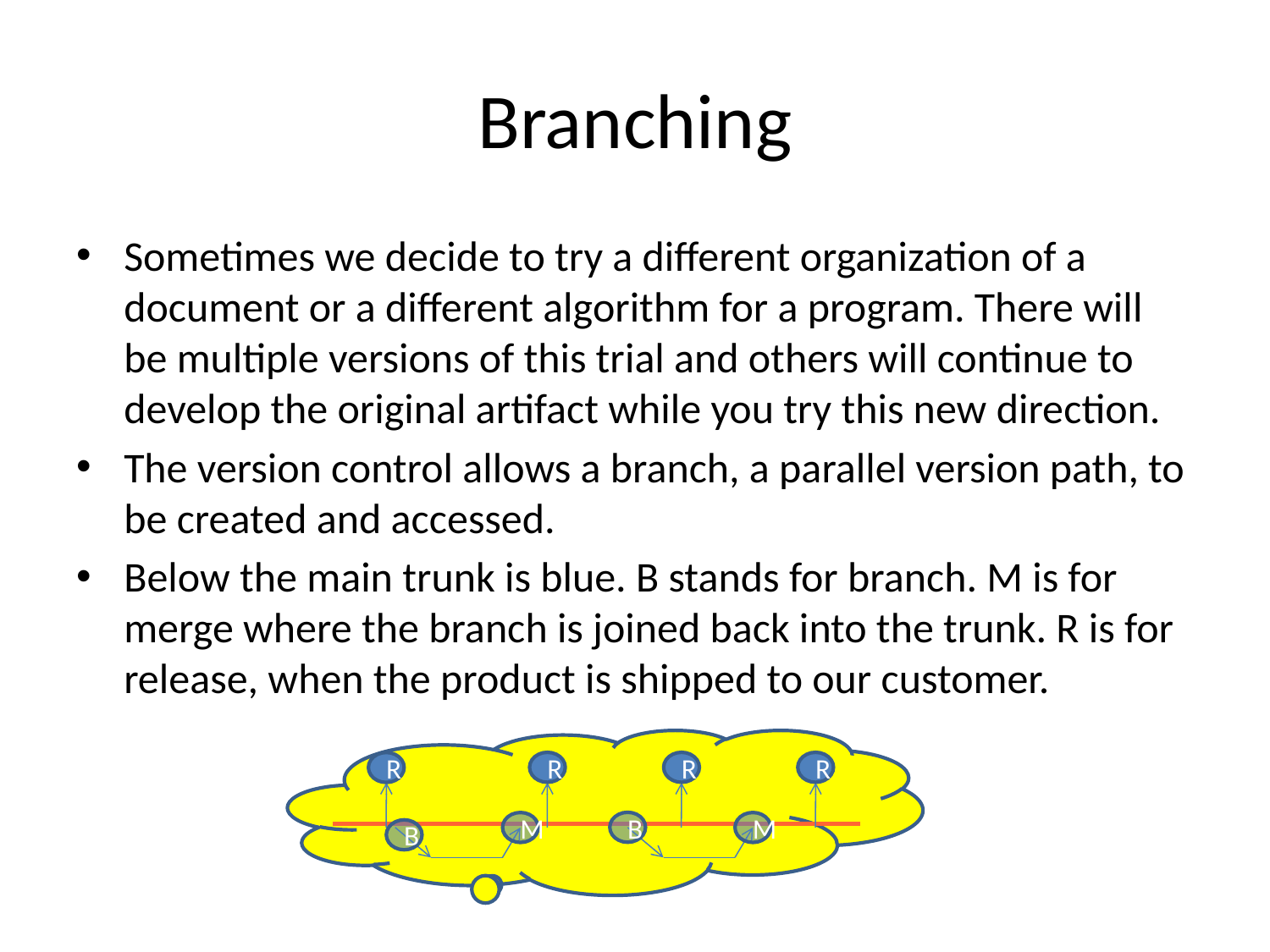

# Branching
Sometimes we decide to try a different organization of a document or a different algorithm for a program. There will be multiple versions of this trial and others will continue to develop the original artifact while you try this new direction.
The version control allows a branch, a parallel version path, to be created and accessed.
Below the main trunk is blue. B stands for branch. M is for merge where the branch is joined back into the trunk. R is for release, when the product is shipped to our customer.

R
R
R
R
B
M
M
B